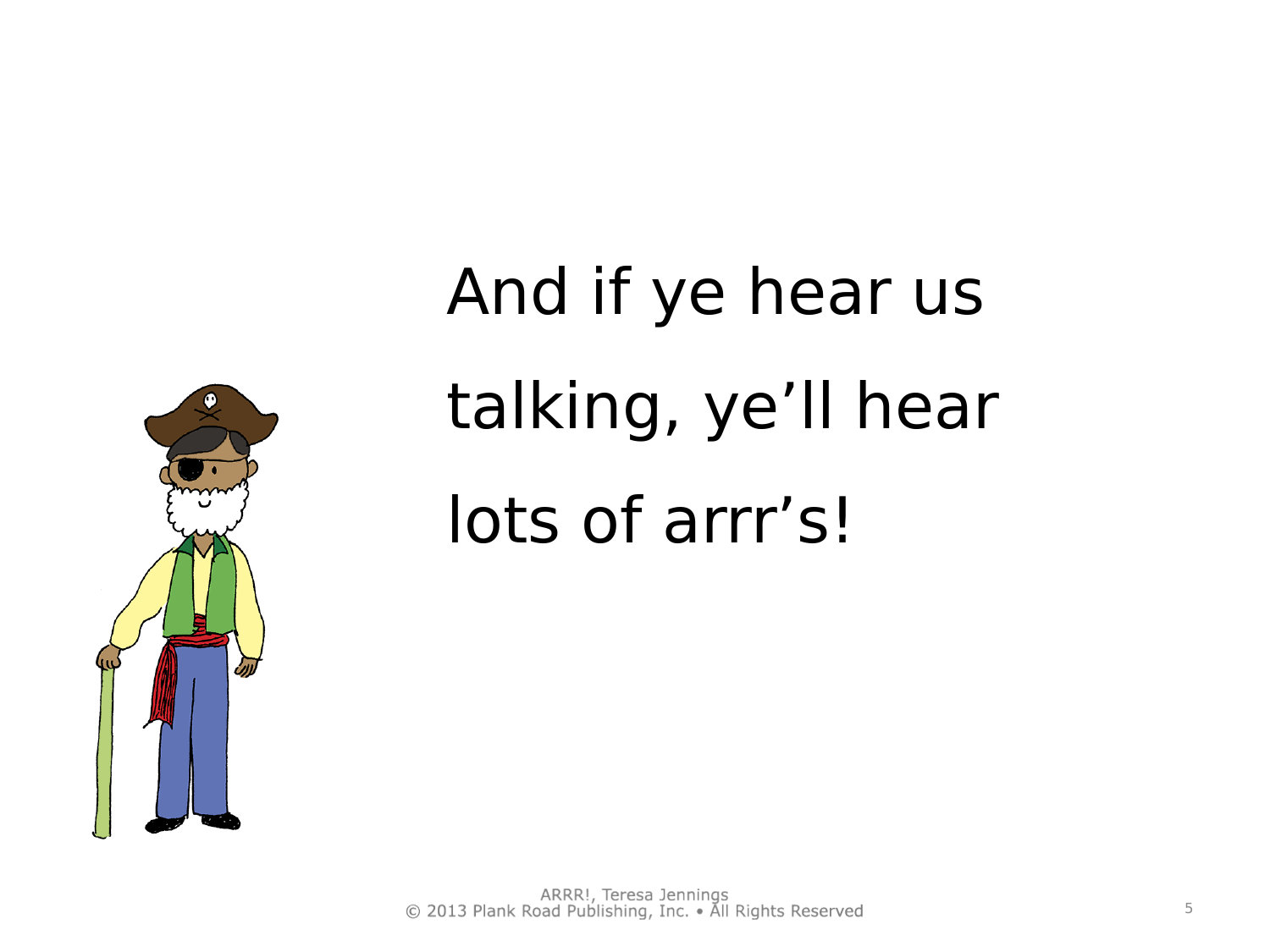

And if ye hear us talking, ye’ll hear
lots of arrr’s!
5